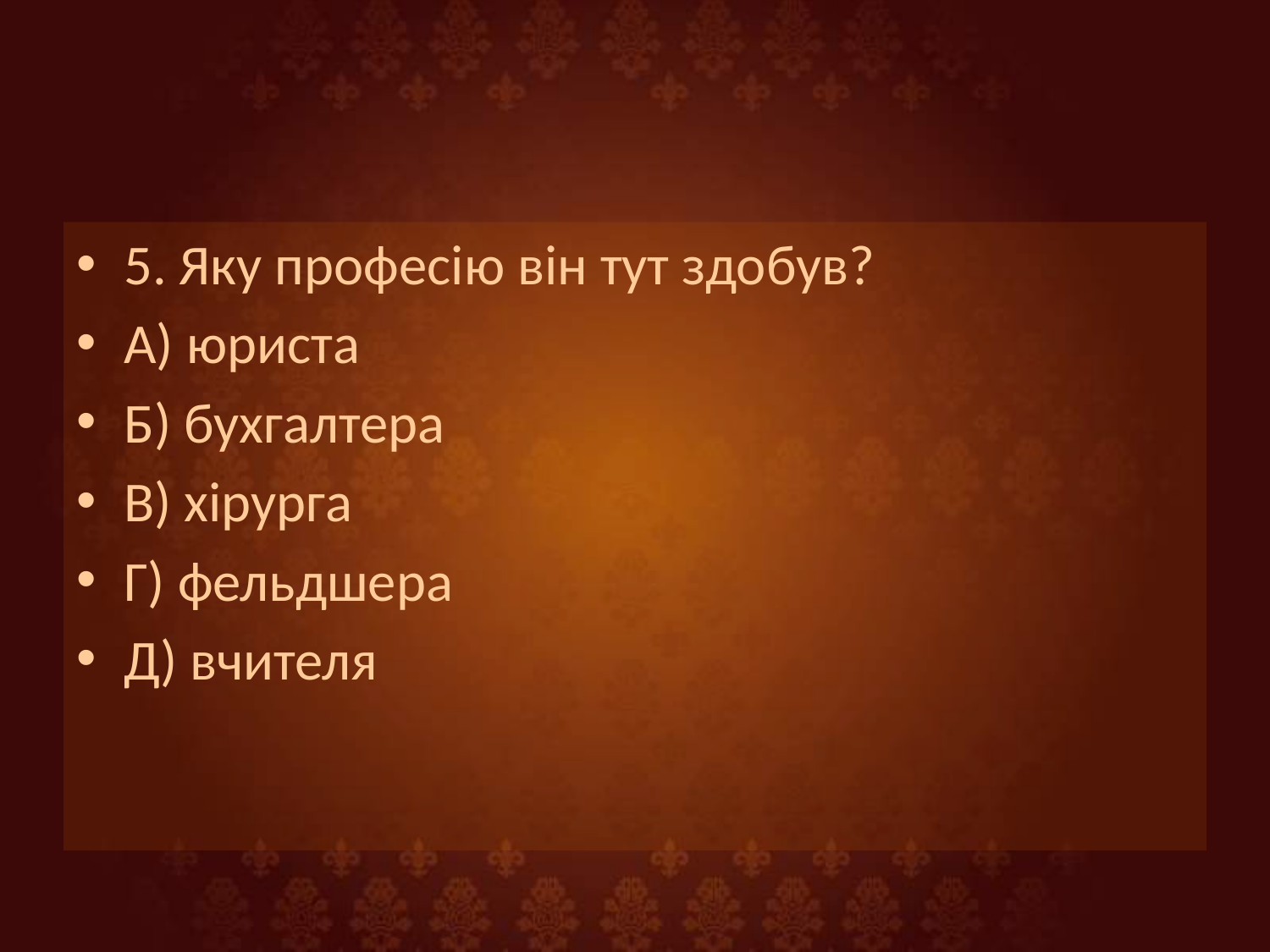

#
5. Яку професію він тут здобув?
А) юриста
Б) бухгалтера
В) хірурга
Г) фельдшера
Д) вчителя